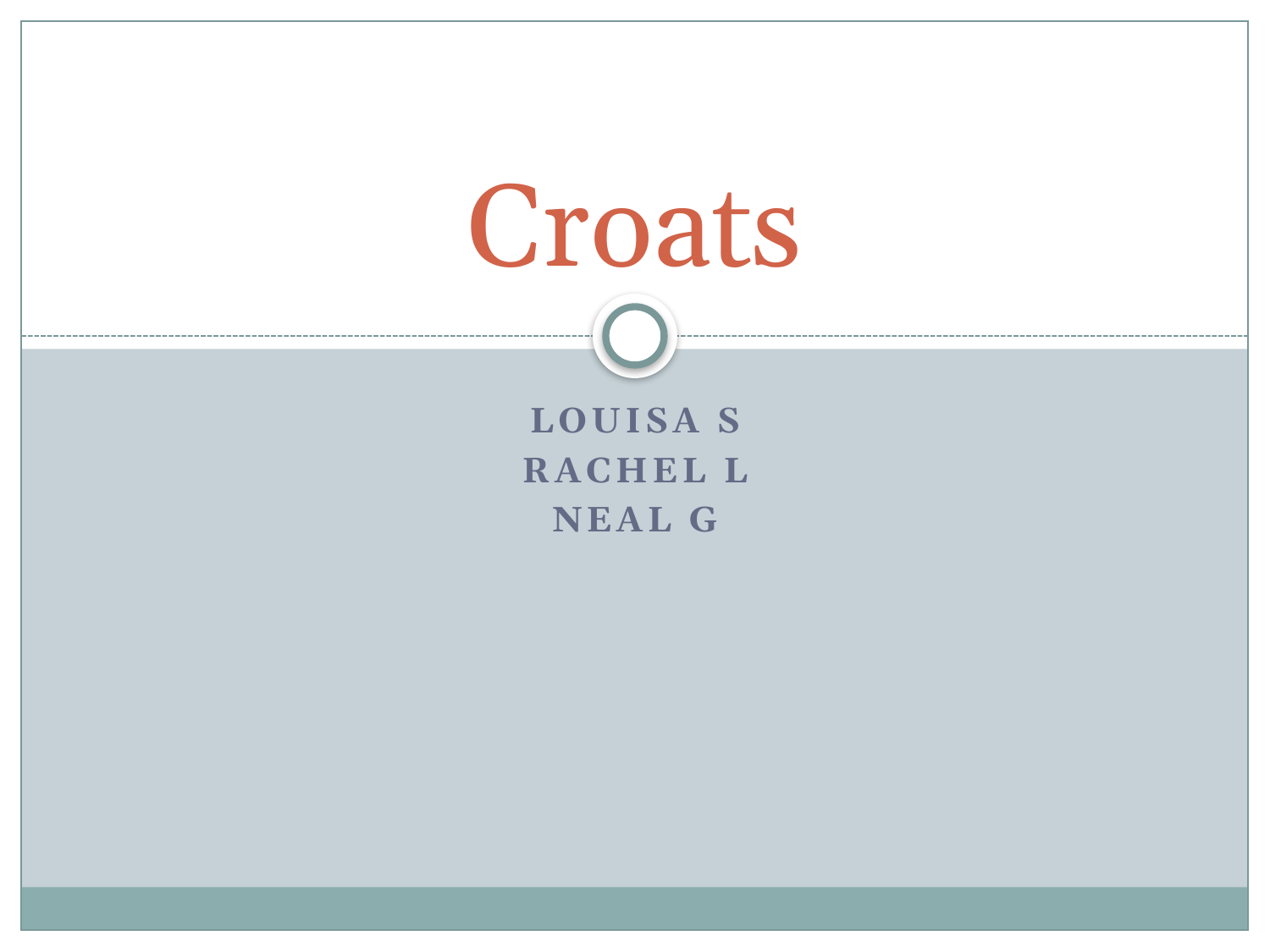

# Croats
Louisa S
Rachel L
Neal G